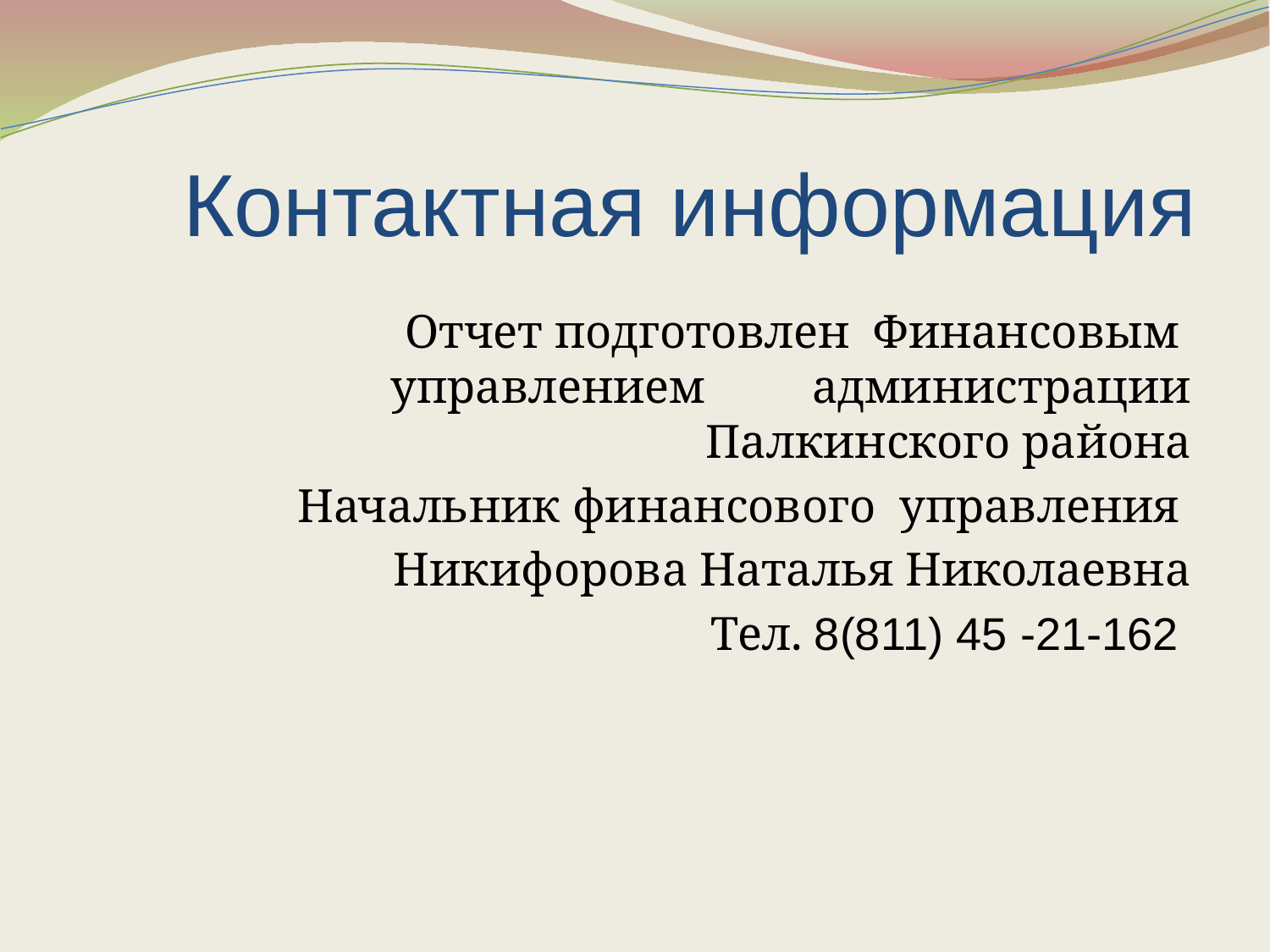

# Контактная информация
        Отчет подготовлен  Финансовым  управлением         администрации Палкинского района
   Начальник финансового  управления
   Никифорова Наталья Николаевна
   Тел. 8(811) 45 -21-162